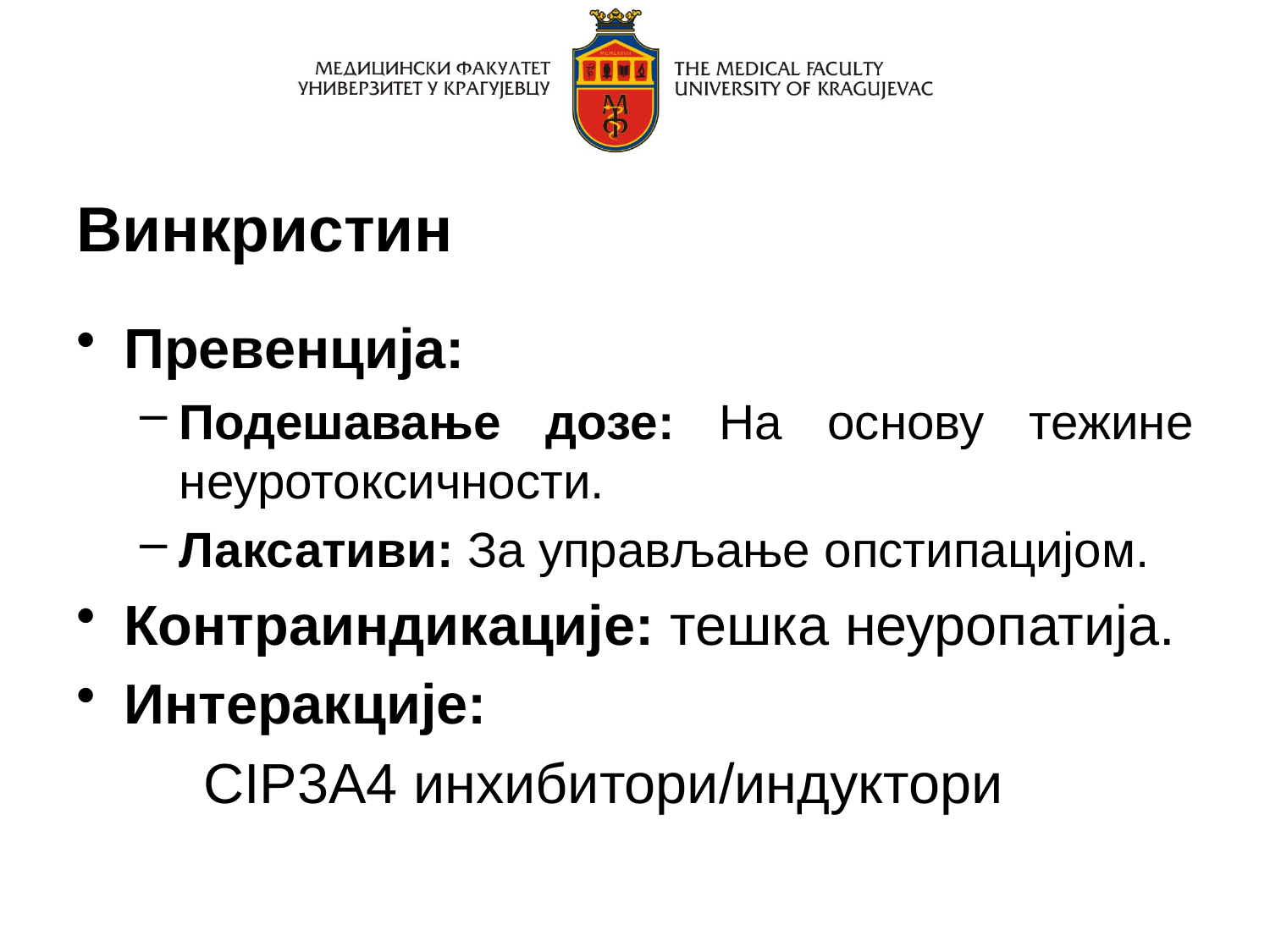

# Винкристин
Превенција:
Подешавање дозе: На основу тежине неуротоксичности.
Лаксативи: За управљање опстипацијом.
Контраиндикације: тешка неуропатија.
Интеракције:
	CIP3А4 инхибитори/индуктори